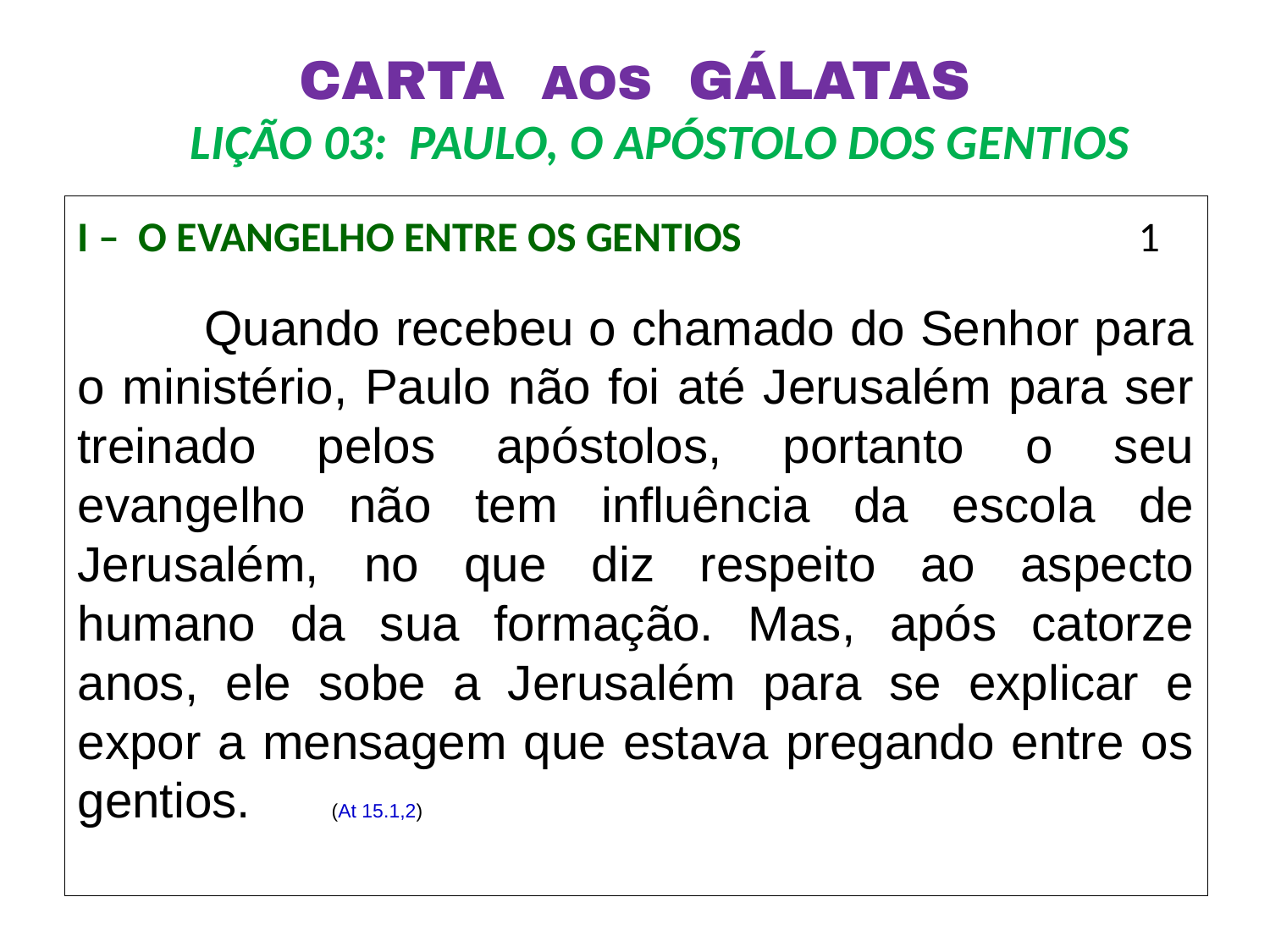

# CARTA  AOS  GÁLATAS LIÇÃO 03:  PAULO, O APÓSTOLO DOS GENTIOS
I –  O EVANGELHO ENTRE OS GENTIOS			    1

	Quando recebeu o chamado do Senhor para o ministério, Paulo não foi até Jerusalém para ser treinado pelos apóstolos, portanto o seu evangelho não tem influência da escola de Jerusalém, no que diz respeito ao aspecto humano da sua formação. Mas, após catorze anos, ele sobe a Jerusalém para se explicar e expor a mensagem que estava pregando entre os gentios.	(At 15.1,2)